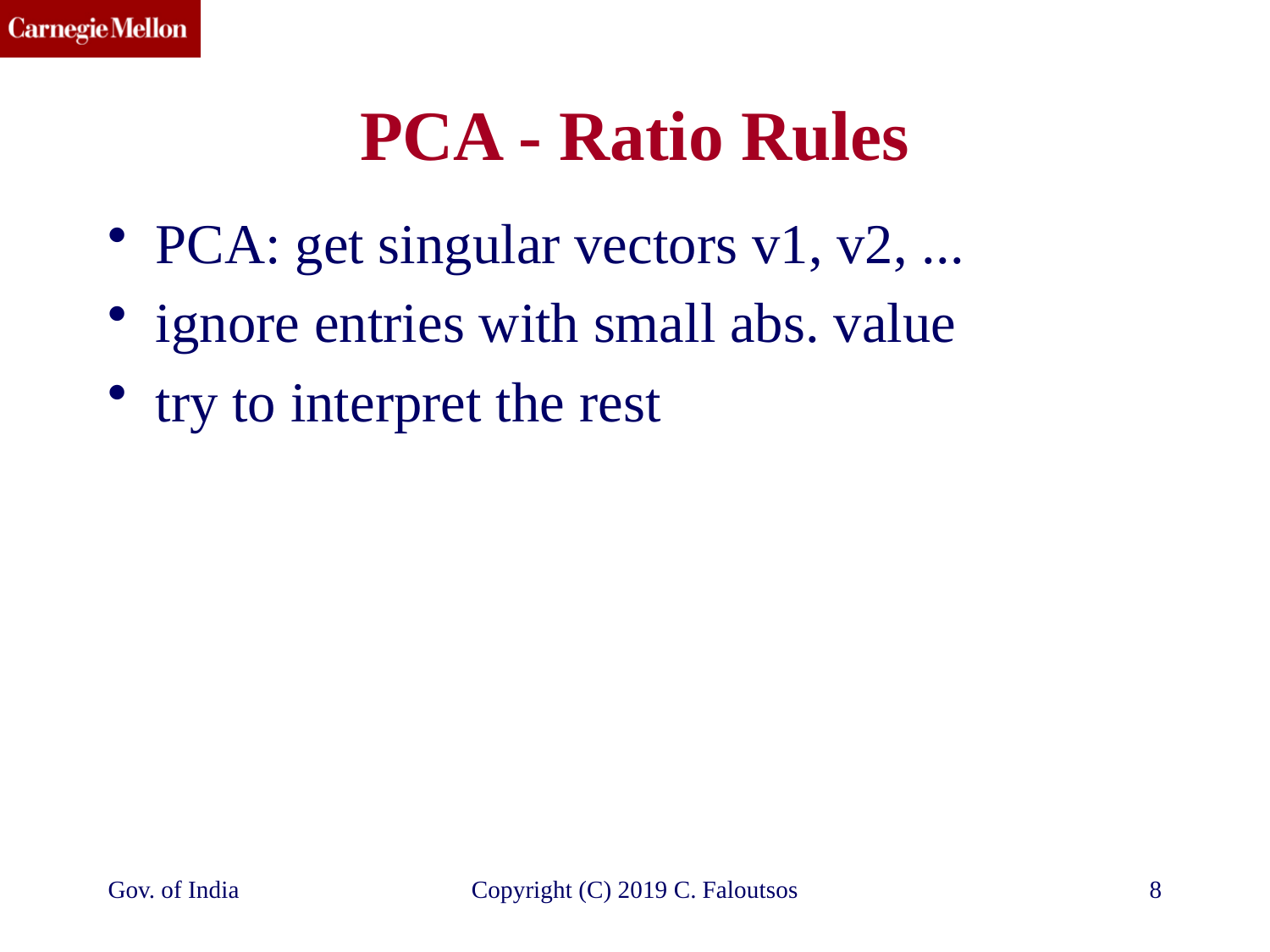

PCA: get singular vectors v1, v2, ...
ignore entries with small abs. value
try to interpret the rest
# PCA - Ratio Rules
Gov. of India
Copyright (C) 2019 C. Faloutsos
8